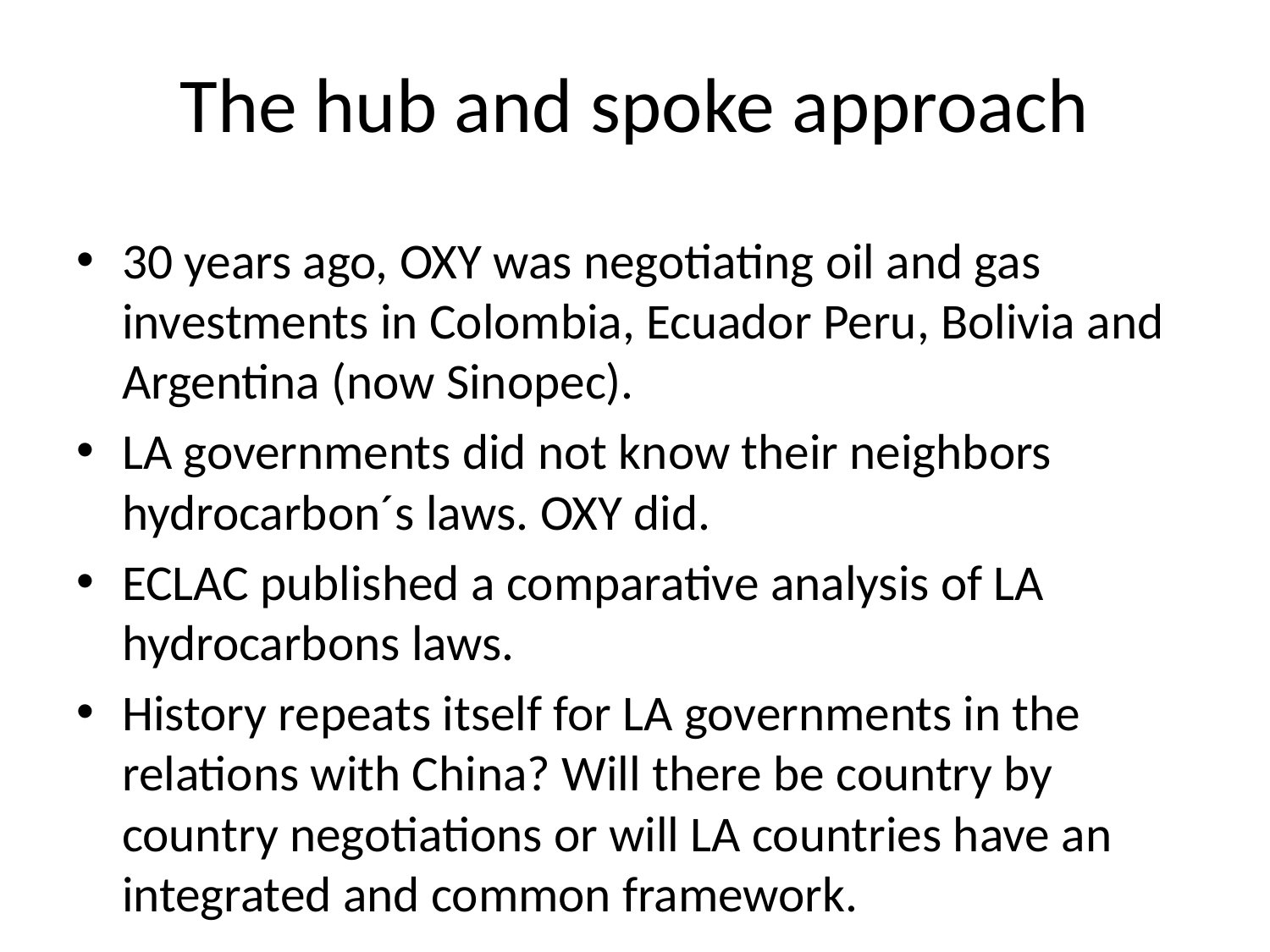

# The hub and spoke approach
30 years ago, OXY was negotiating oil and gas investments in Colombia, Ecuador Peru, Bolivia and Argentina (now Sinopec).
LA governments did not know their neighbors hydrocarbon´s laws. OXY did.
ECLAC published a comparative analysis of LA hydrocarbons laws.
History repeats itself for LA governments in the relations with China? Will there be country by country negotiations or will LA countries have an integrated and common framework.